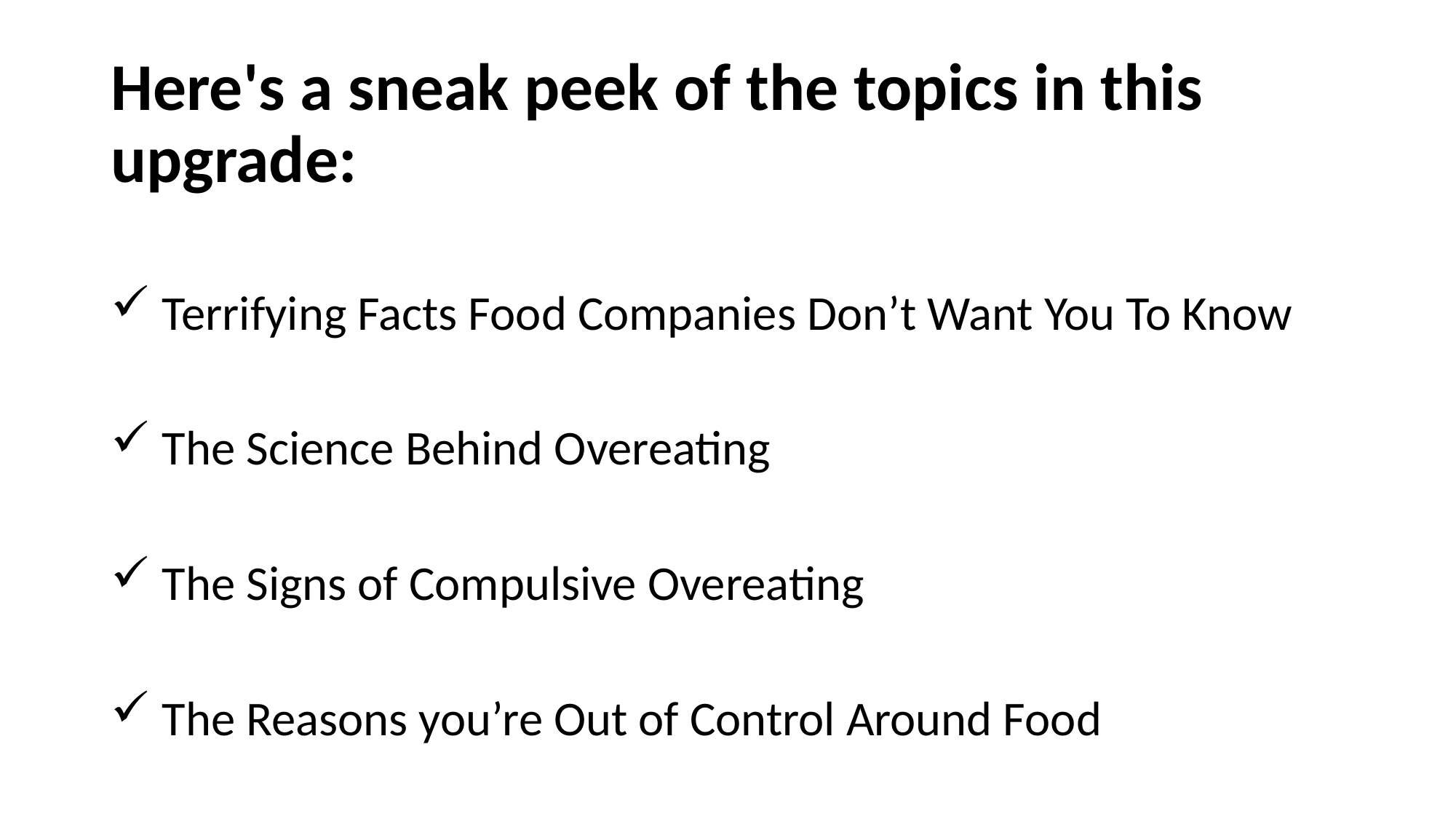

# Here's a sneak peek of the topics in this upgrade:
 Terrifying Facts Food Companies Don’t Want You To Know

 The Science Behind Overeating

 The Signs of Compulsive Overeating

 The Reasons you’re Out of Control Around Food